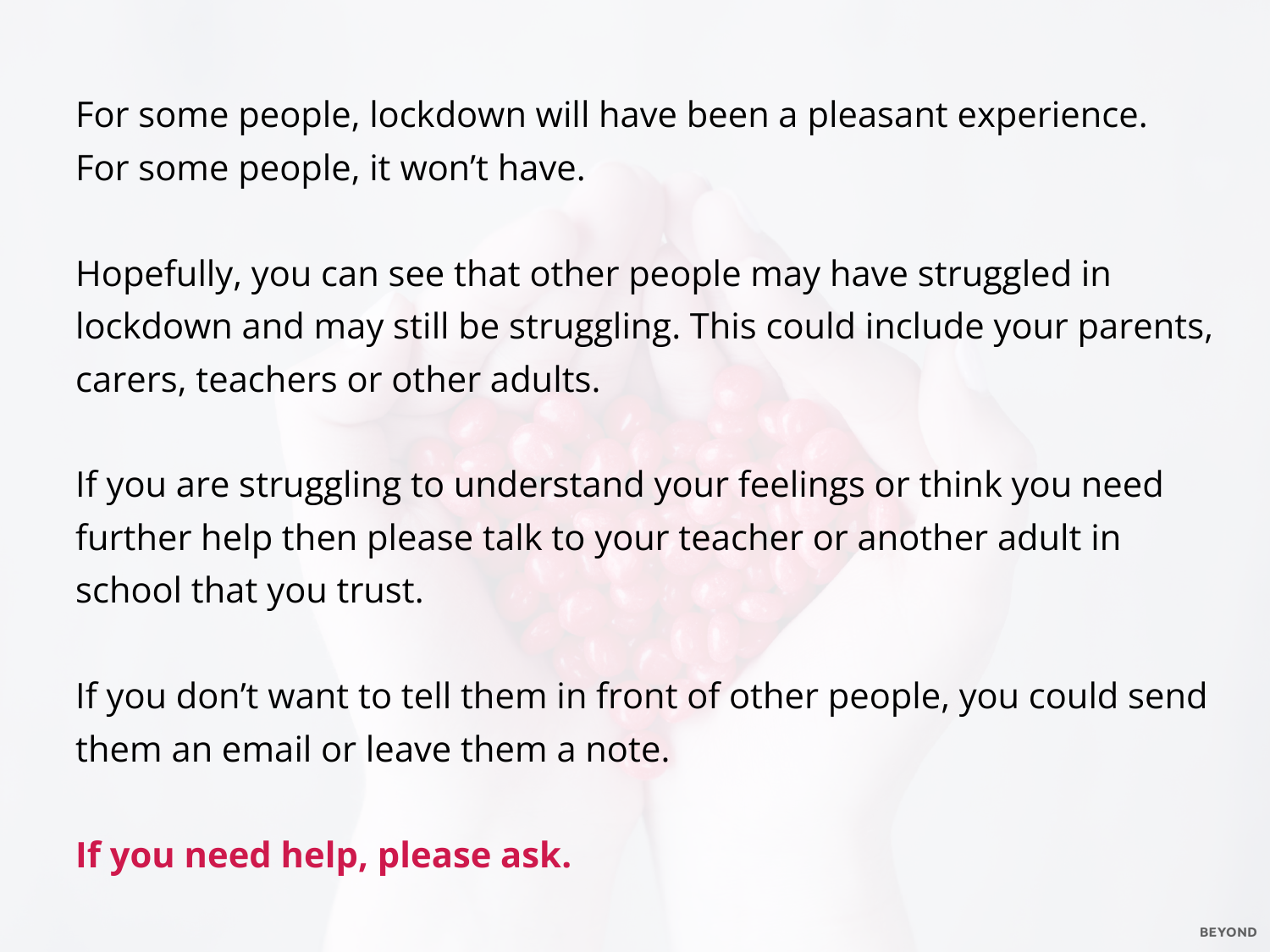

For some people, lockdown will have been a pleasant experience.
For some people, it won’t have.

Hopefully, you can see that other people may have struggled in lockdown and may still be struggling. This could include your parents, carers, teachers or other adults.

If you are struggling to understand your feelings or think you need further help then please talk to your teacher or another adult in school that you trust.

If you don’t want to tell them in front of other people, you could send them an email or leave them a note.

If you need help, please ask.